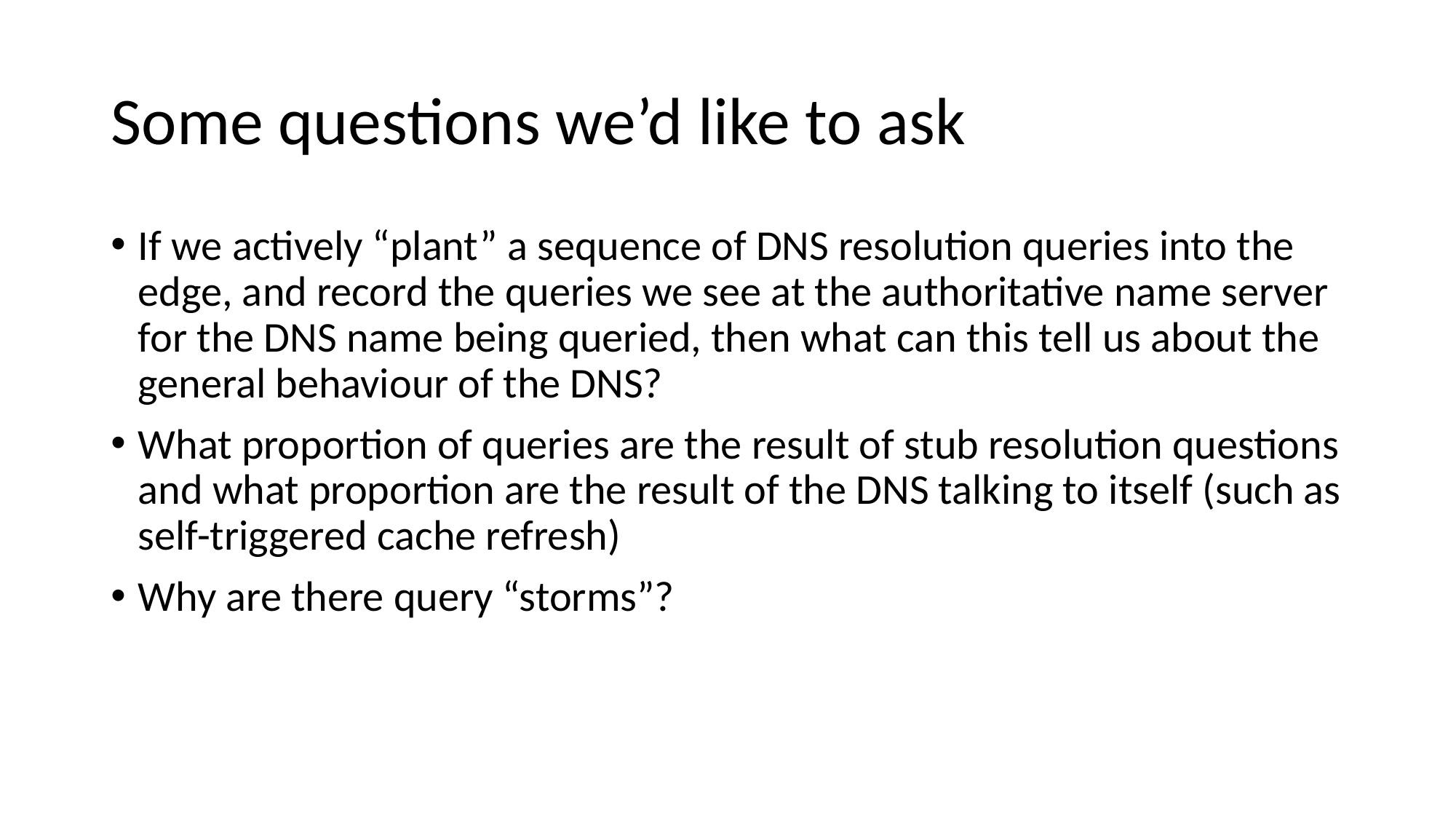

# Some questions we’d like to ask
If we actively “plant” a sequence of DNS resolution queries into the edge, and record the queries we see at the authoritative name server for the DNS name being queried, then what can this tell us about the general behaviour of the DNS?
What proportion of queries are the result of stub resolution questions and what proportion are the result of the DNS talking to itself (such as self-triggered cache refresh)
Why are there query “storms”?